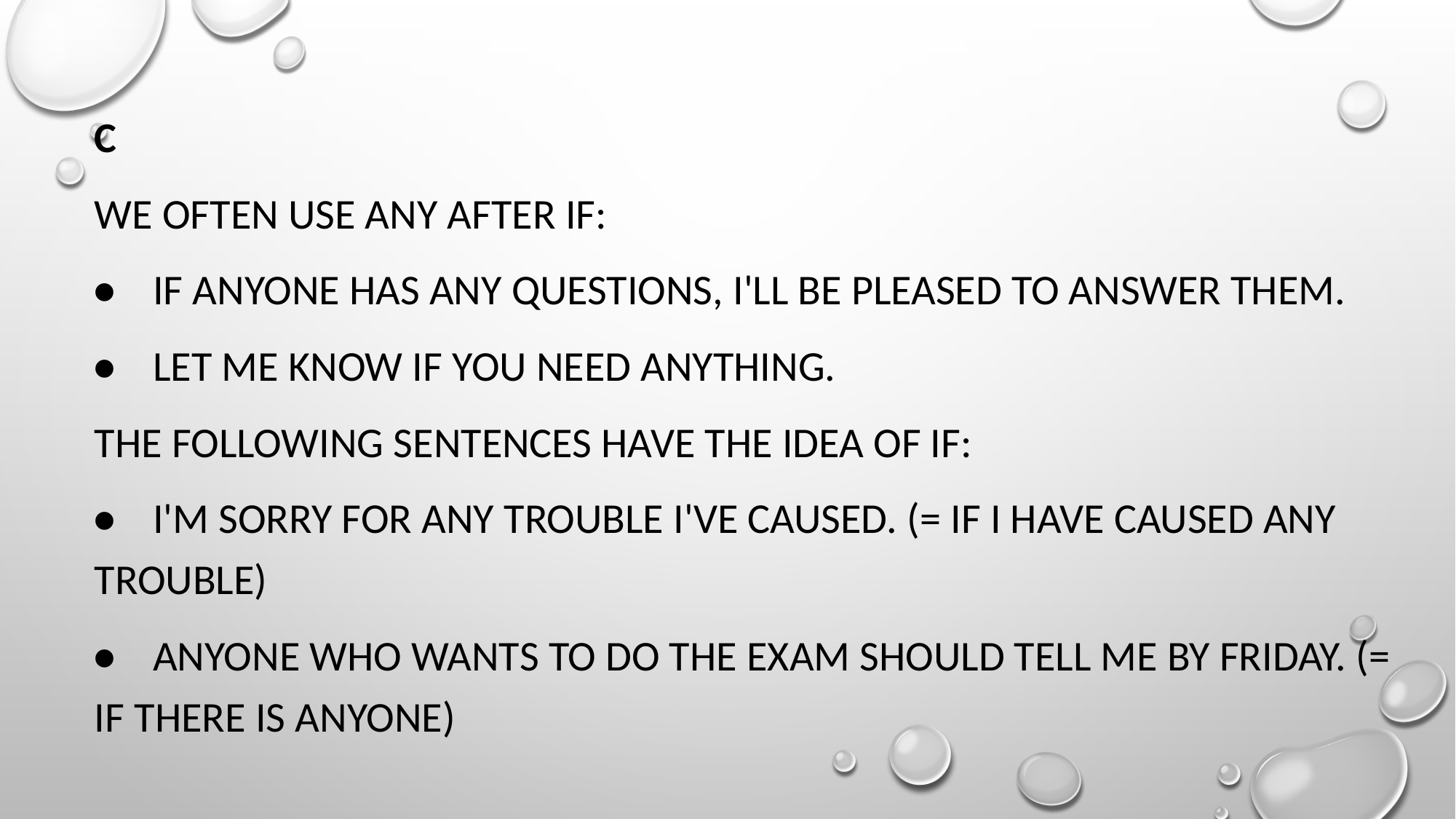

#
С
We often use any after if:
⦁    If anyone has any questions, I'll be pleased to answer them.
⦁    Let me know if you need anything.
The following sentences have the idea of if:
⦁    I'm sorry for any trouble I've caused. (= if I have caused any trouble)
⦁    Anyone who wants to do the exam should tell me by Friday. (= if there is anyone)